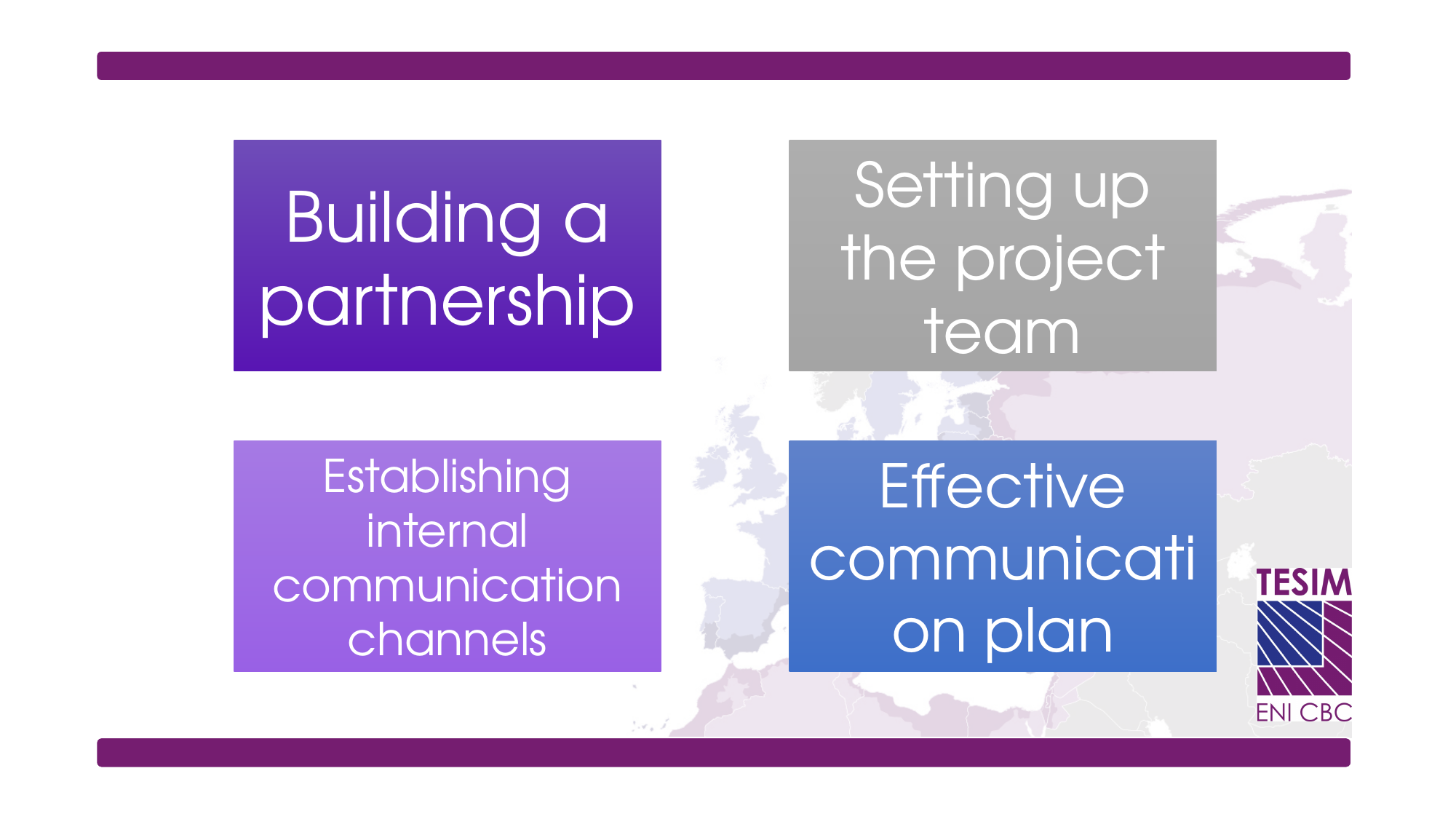

Building a partnership
Setting up the project team
Establishing internal communication channels
Effective communication plan